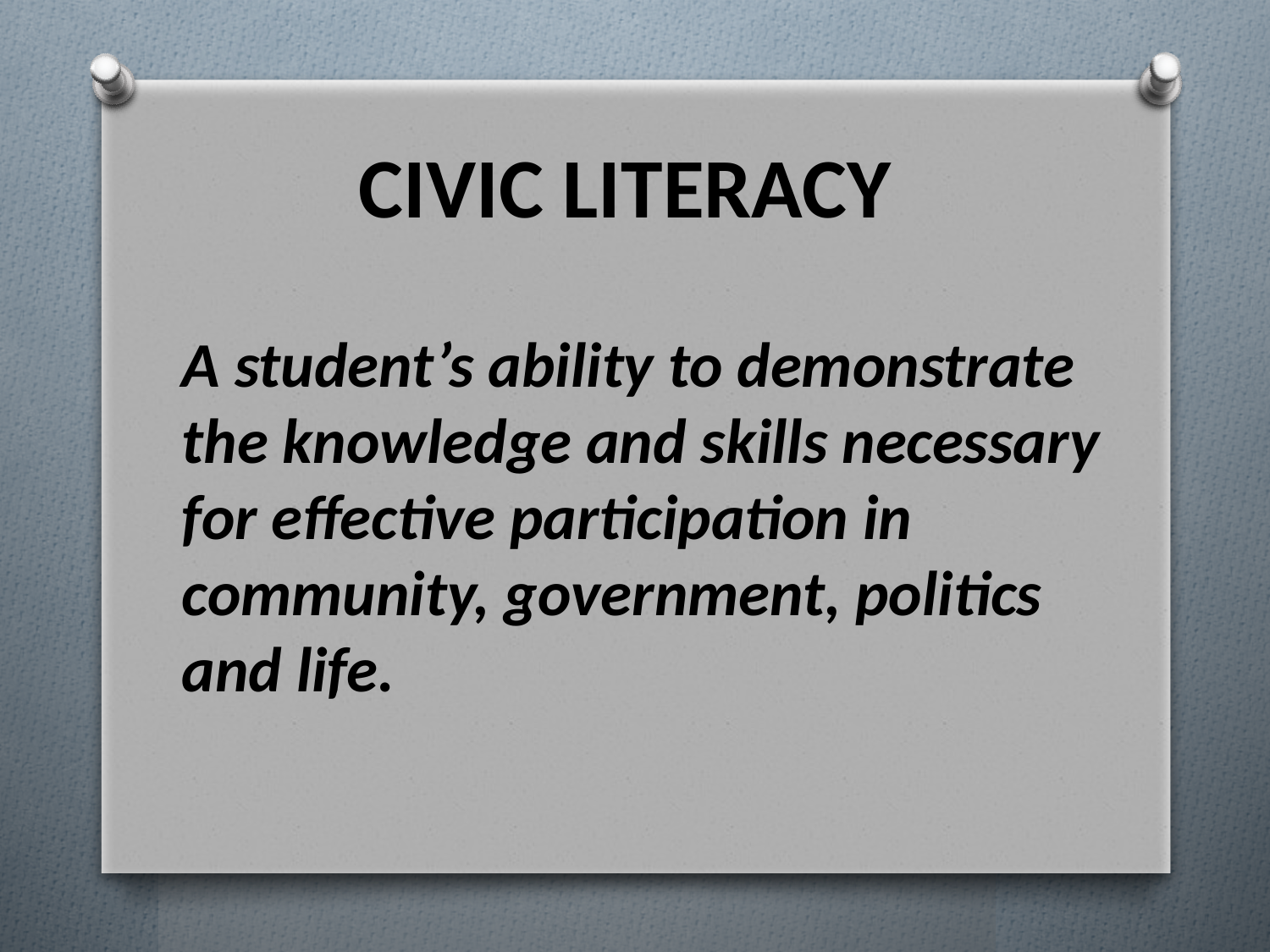

CIVIC LITERACY
A student’s ability to demonstrate the knowledge and skills necessary for effective participation in community, government, politics
and life.